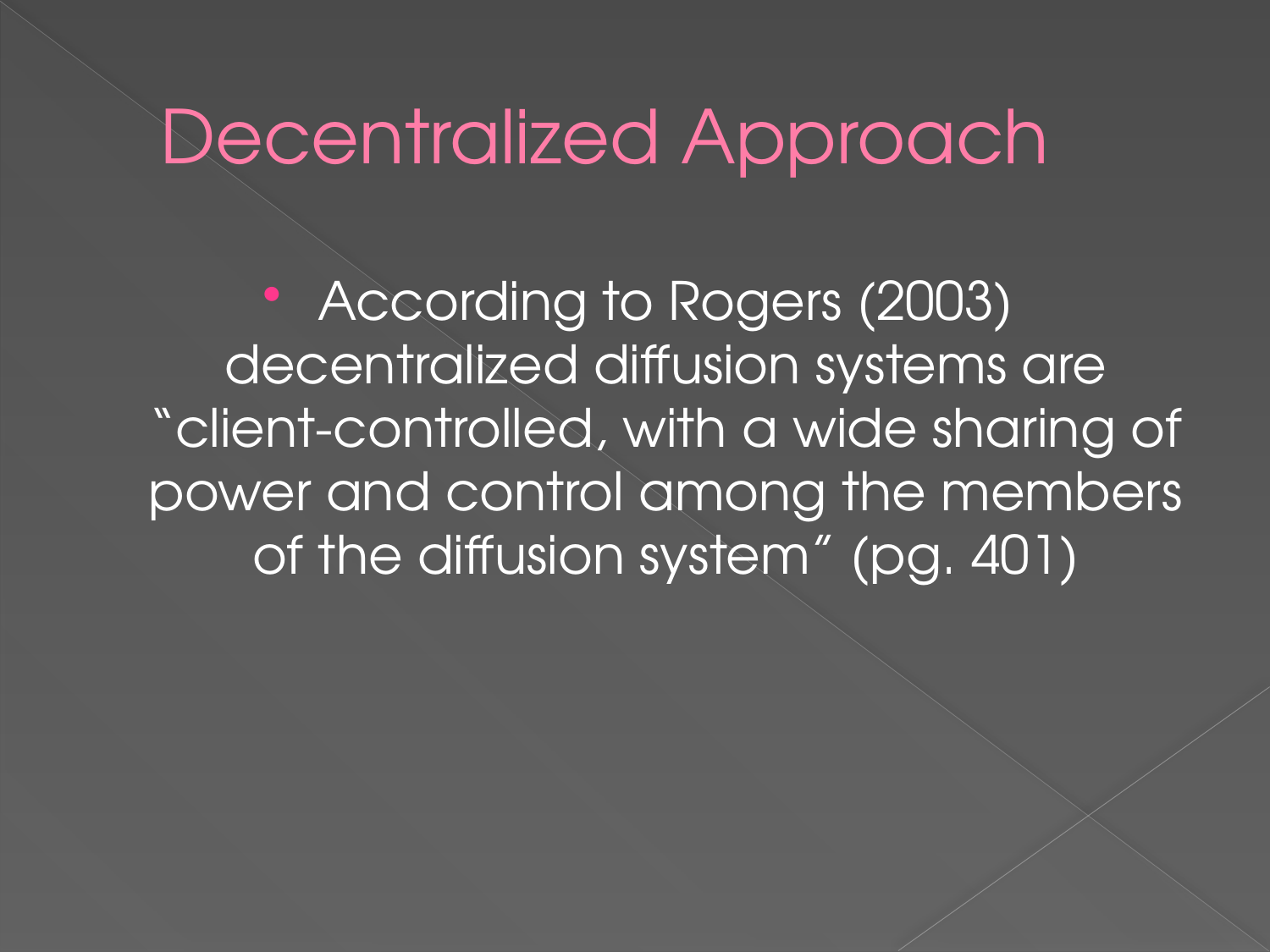

# Decentralized Approach
According to Rogers (2003) decentralized diffusion systems are “client-controlled, with a wide sharing of power and control among the members of the diffusion system” (pg. 401)